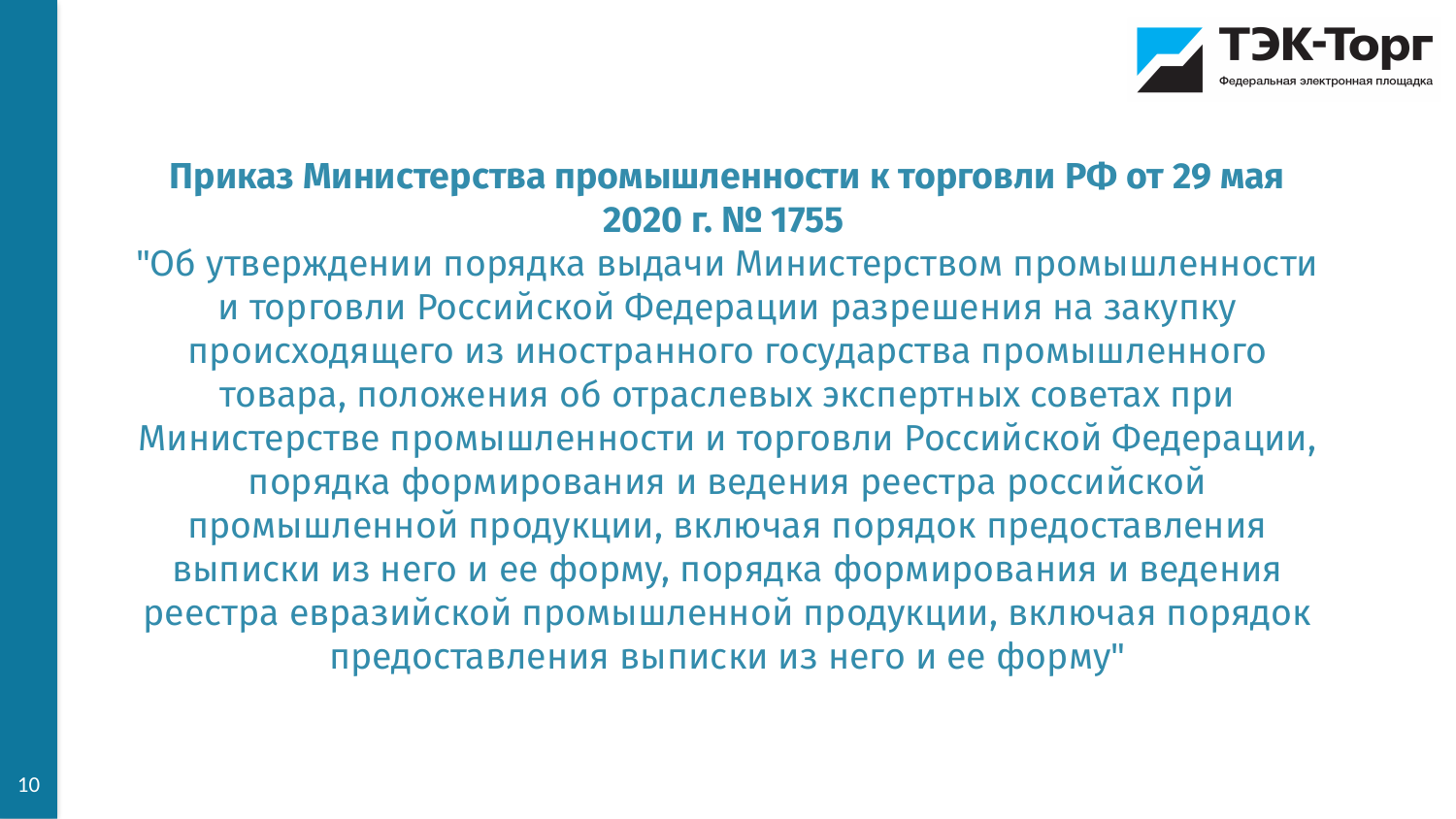

Приказ Министерства промышленности к торговли РФ от 29 мая 2020 г. № 1755
"Об утверждении порядка выдачи Министерством промышленности и торговли Российской Федерации разрешения на закупку происходящего из иностранного государства промышленного товара, положения об отраслевых экспертных советах при Министерстве промышленности и торговли Российской Федерации, порядка формирования и ведения реестра российской промышленной продукции, включая порядок предоставления выписки из него и ее форму, порядка формирования и ведения реестра евразийской промышленной продукции, включая порядок предоставления выписки из него и ее форму"
10